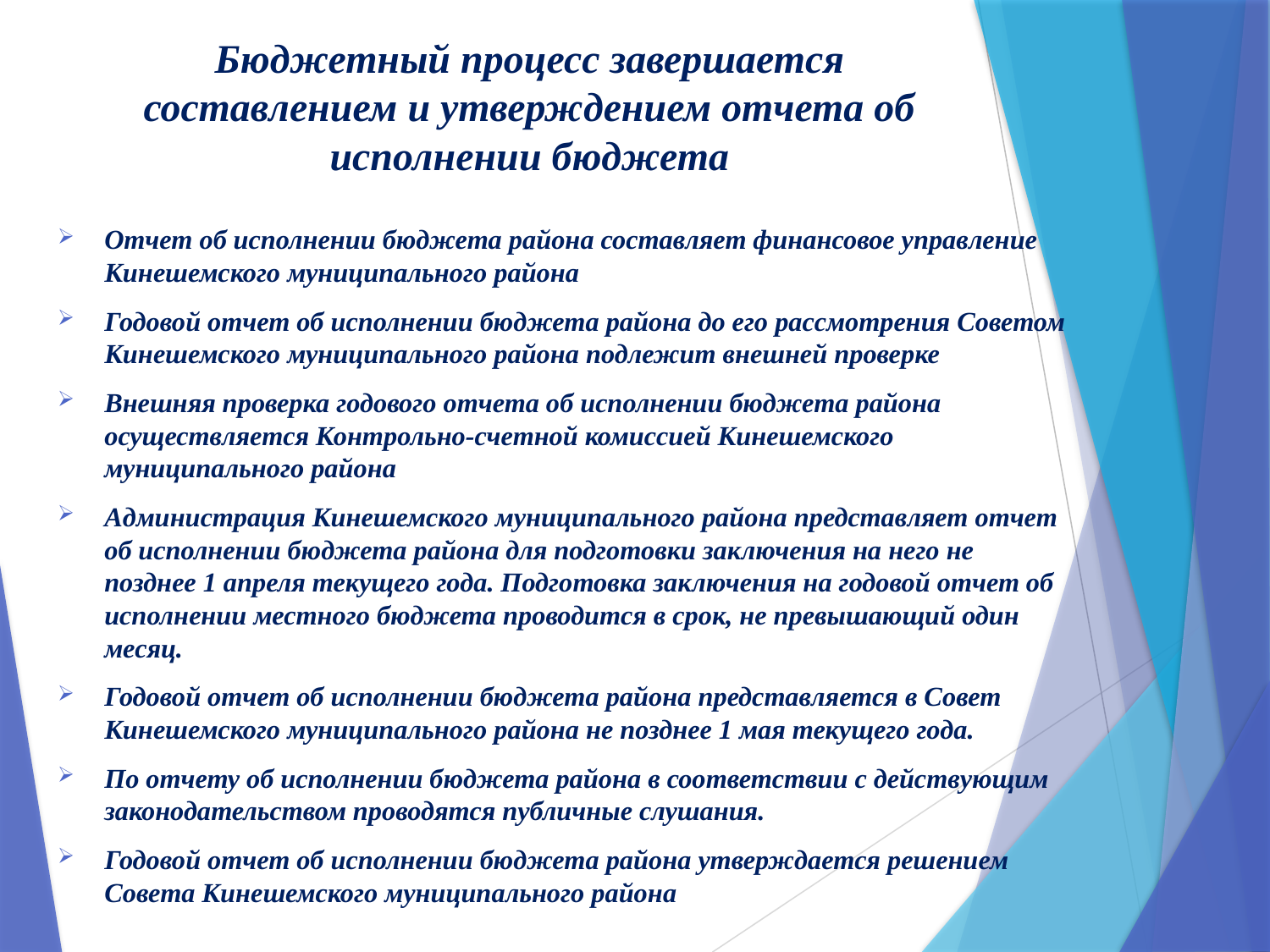

# Бюджетный процесс завершается составлением и утверждением отчета об исполнении бюджета
Отчет об исполнении бюджета района составляет финансовое управление Кинешемского муниципального района
Годовой отчет об исполнении бюджета района до его рассмотрения Советом Кинешемского муниципального района подлежит внешней проверке
Внешняя проверка годового отчета об исполнении бюджета района осуществляется Контрольно-счетной комиссией Кинешемского муниципального района
Администрация Кинешемского муниципального района представляет отчет об исполнении бюджета района для подготовки заключения на него не позднее 1 апреля текущего года. Подготовка заключения на годовой отчет об исполнении местного бюджета проводится в срок, не превышающий один месяц.
Годовой отчет об исполнении бюджета района представляется в Совет Кинешемского муниципального района не позднее 1 мая текущего года.
По отчету об исполнении бюджета района в соответствии с действующим законодательством проводятся публичные слушания.
Годовой отчет об исполнении бюджета района утверждается решением Совета Кинешемского муниципального района